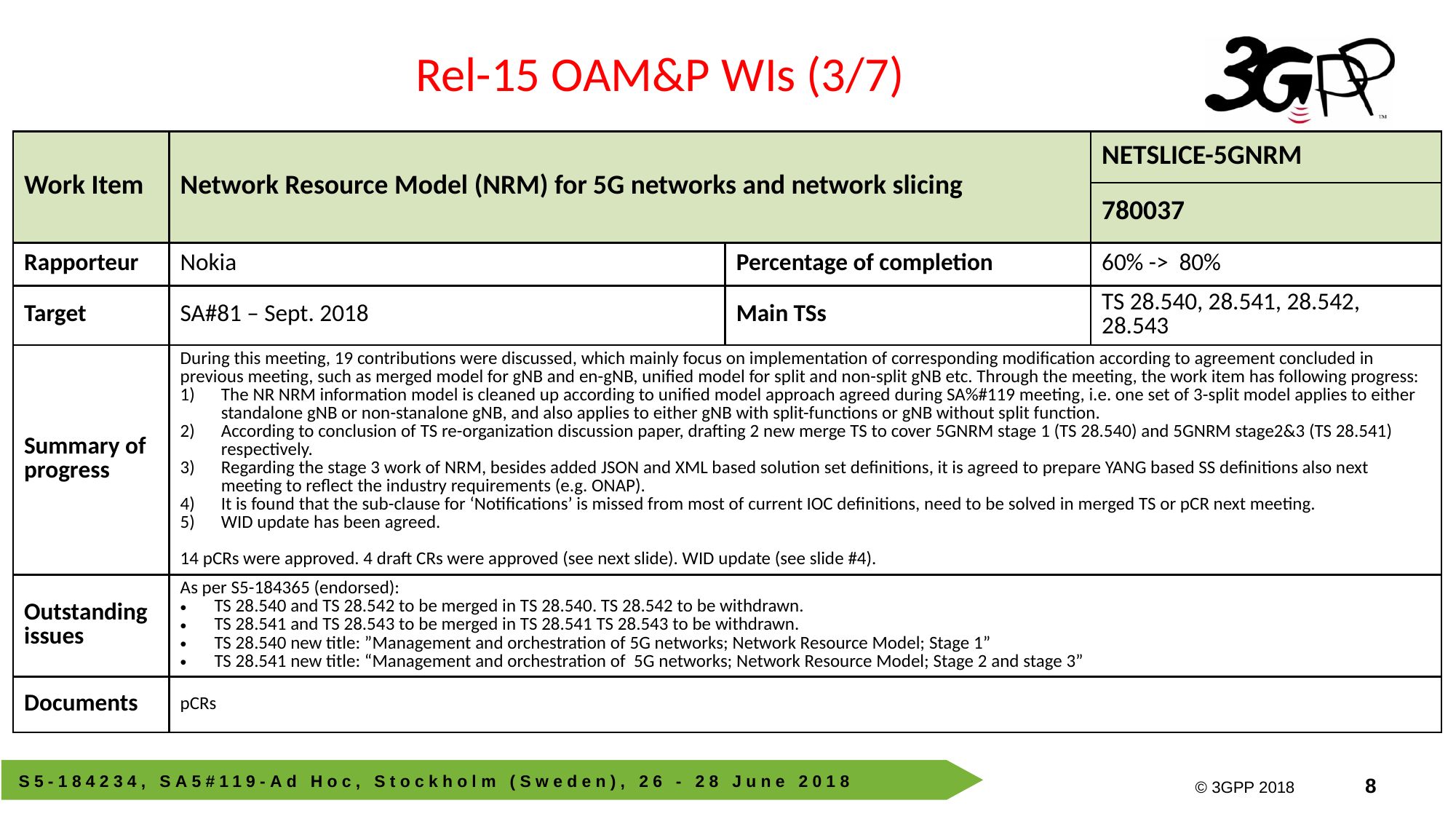

Rel-15 OAM&P WIs (3/7)
| Work Item | Network Resource Model (NRM) for 5G networks and network slicing |  | NETSLICE-5GNRM |
| --- | --- | --- | --- |
|  |  |  | 780037 |
| Rapporteur | Nokia | Percentage of completion | 60% -> 80% |
| Target | SA#81 – Sept. 2018 | Main TSs | TS 28.540, 28.541, 28.542, 28.543 |
| Summary of progress | During this meeting, 19 contributions were discussed, which mainly focus on implementation of corresponding modification according to agreement concluded in previous meeting, such as merged model for gNB and en-gNB, unified model for split and non-split gNB etc. Through the meeting, the work item has following progress: The NR NRM information model is cleaned up according to unified model approach agreed during SA%#119 meeting, i.e. one set of 3-split model applies to either standalone gNB or non-stanalone gNB, and also applies to either gNB with split-functions or gNB without split function. According to conclusion of TS re-organization discussion paper, drafting 2 new merge TS to cover 5GNRM stage 1 (TS 28.540) and 5GNRM stage2&3 (TS 28.541) respectively. Regarding the stage 3 work of NRM, besides added JSON and XML based solution set definitions, it is agreed to prepare YANG based SS definitions also next meeting to reflect the industry requirements (e.g. ONAP). It is found that the sub-clause for ‘Notifications’ is missed from most of current IOC definitions, need to be solved in merged TS or pCR next meeting. WID update has been agreed. 14 pCRs were approved. 4 draft CRs were approved (see next slide). WID update (see slide #4). |  |  |
| Outstanding issues | As per S5-184365 (endorsed): TS 28.540 and TS 28.542 to be merged in TS 28.540. TS 28.542 to be withdrawn. TS 28.541 and TS 28.543 to be merged in TS 28.541 TS 28.543 to be withdrawn. TS 28.540 new title: ”Management and orchestration of 5G networks; Network Resource Model; Stage 1” TS 28.541 new title: “Management and orchestration of 5G networks; Network Resource Model; Stage 2 and stage 3” |  |  |
| Documents | pCRs |  |  |